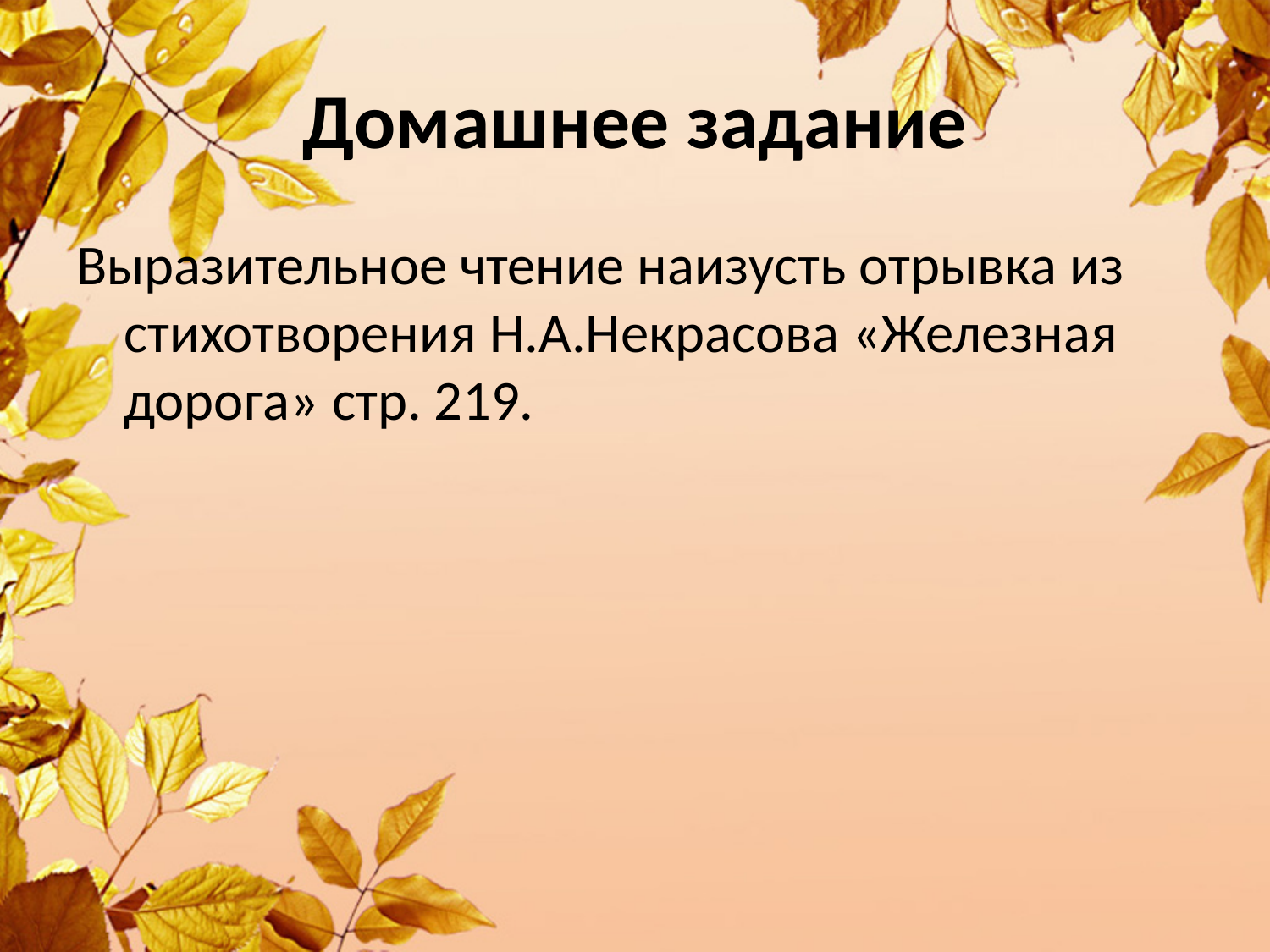

Домашнее задание
Выразительное чтение наизусть отрывка из стихотворения Н.А.Некрасова «Железная дорога» стр. 219.